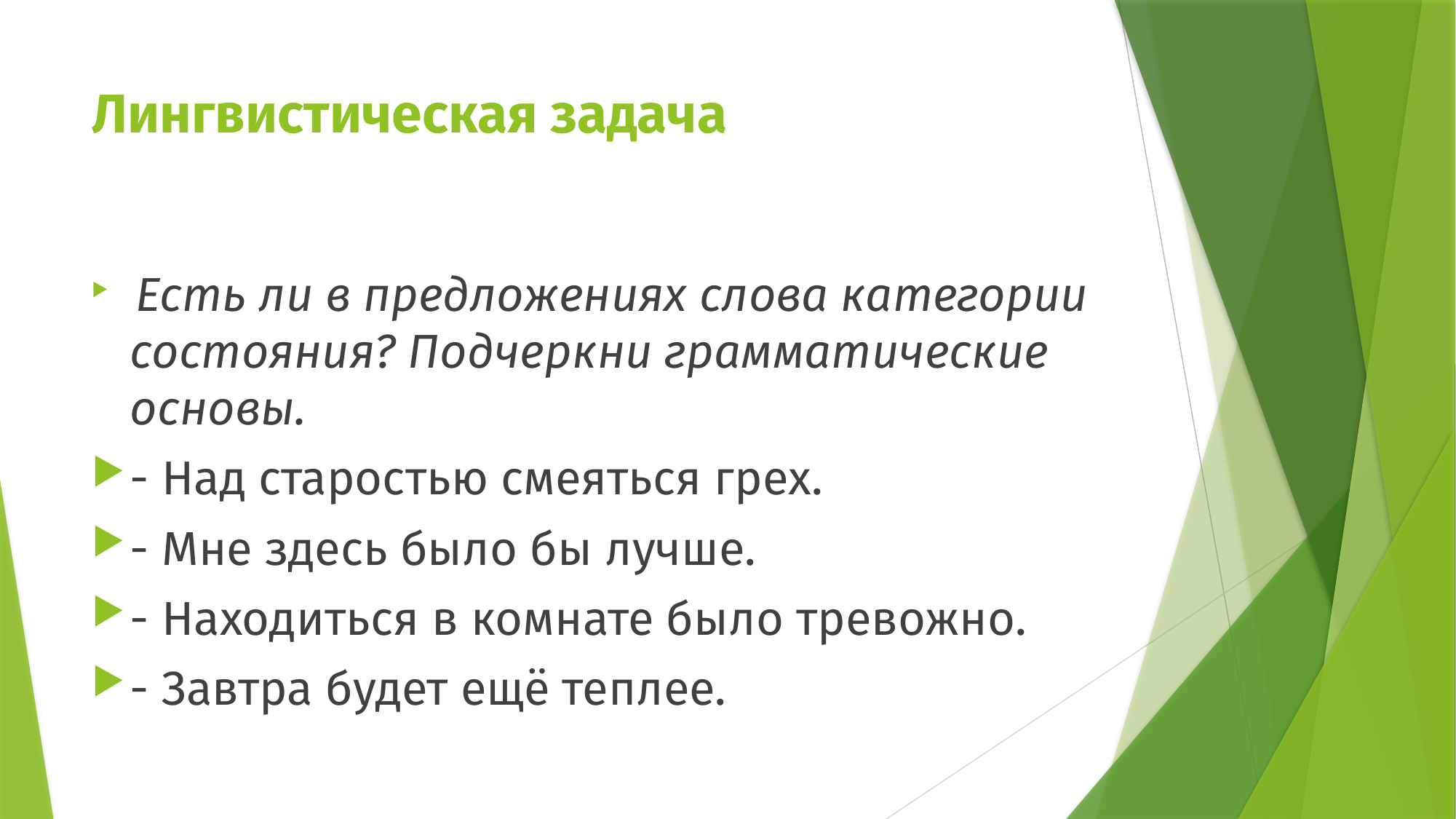

# Лингвистическая задача
 Есть ли в предложениях слова категории состояния? Подчеркни грамматические основы.
- Над старостью смеяться грех.
- Мне здесь было бы лучше.
- Находиться в комнате было тревожно.
- Завтра будет ещё теплее.